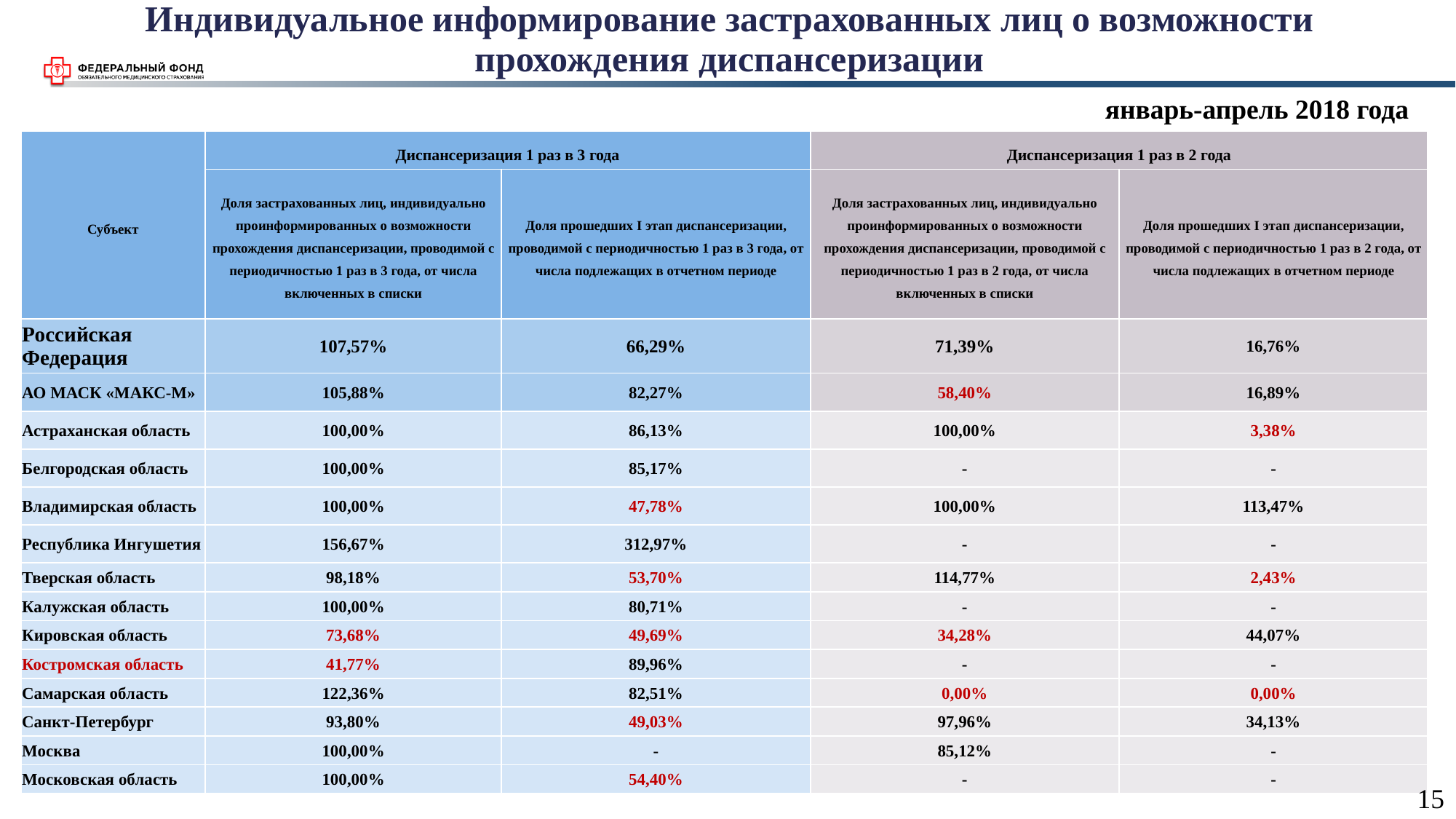

Индивидуальное информирование застрахованных лиц о возможности прохождения диспансеризации
январь-апрель 2018 года
| Субъект | Диспансеризация 1 раз в 3 года |  | Диспансеризация 1 раз в 2 года |  |
| --- | --- | --- | --- | --- |
|  | Доля застрахованных лиц, индивидуально проинформированных о возможности прохождения диспансеризации, проводимой с периодичностью 1 раз в 3 года, от числа включенных в списки | Доля прошедших I этап диспансеризации, проводимой с периодичностью 1 раз в 3 года, от числа подлежащих в отчетном периоде | Доля застрахованных лиц, индивидуально проинформированных о возможности прохождения диспансеризации, проводимой с периодичностью 1 раз в 2 года, от числа включенных в списки | Доля прошедших I этап диспансеризации, проводимой с периодичностью 1 раз в 2 года, от числа подлежащих в отчетном периоде |
| Российская Федерация | 107,57% | 66,29% | 71,39% | 16,76% |
| АО МАСК «МАКС-М» | 105,88% | 82,27% | 58,40% | 16,89% |
| Астраханская область | 100,00% | 86,13% | 100,00% | 3,38% |
| Белгородская область | 100,00% | 85,17% | - | - |
| Владимирская область | 100,00% | 47,78% | 100,00% | 113,47% |
| Республика Ингушетия | 156,67% | 312,97% | - | - |
| Тверская область | 98,18% | 53,70% | 114,77% | 2,43% |
| Калужская область | 100,00% | 80,71% | - | - |
| Кировская область | 73,68% | 49,69% | 34,28% | 44,07% |
| Костромская область | 41,77% | 89,96% | - | - |
| Самарская область | 122,36% | 82,51% | 0,00% | 0,00% |
| Санкт-Петербург | 93,80% | 49,03% | 97,96% | 34,13% |
| Москва | 100,00% | - | 85,12% | - |
| Московская область | 100,00% | 54,40% | - | - |
15